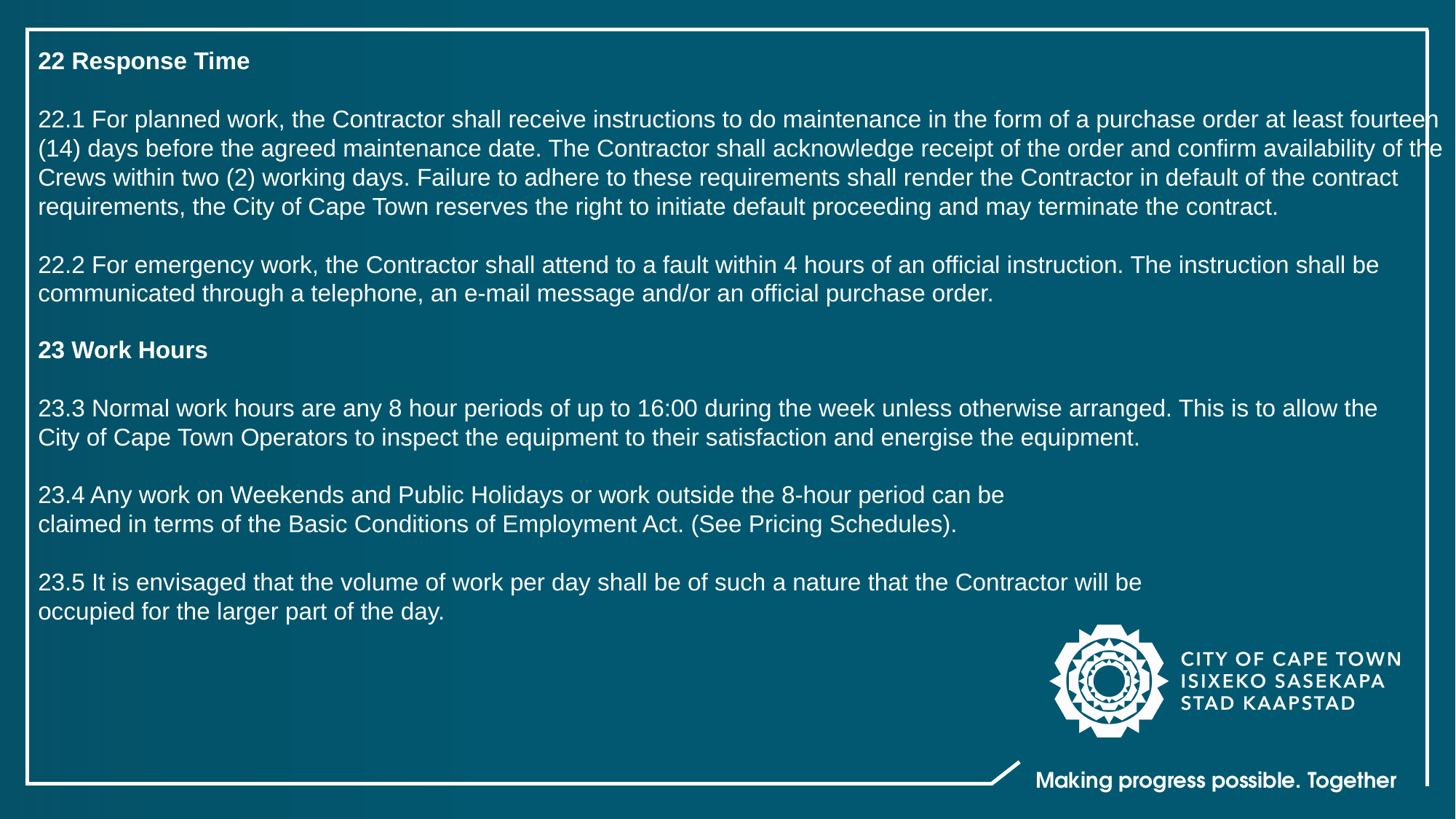

22 Response Time

22.1 For planned work, the Contractor shall receive instructions to do maintenance in the form of a purchase order at least fourteen (14) days before the agreed maintenance date. The Contractor shall acknowledge receipt of the order and confirm availability of the Crews within two (2) working days. Failure to adhere to these requirements shall render the Contractor in default of the contract requirements, the City of Cape Town reserves the right to initiate default proceeding and may terminate the contract.

22.2 For emergency work, the Contractor shall attend to a fault within 4 hours of an official instruction. The instruction shall be communicated through a telephone, an e-mail message and/or an official purchase order.
23 Work Hours

23.3 Normal work hours are any 8 hour periods of up to 16:00 during the week unless otherwise arranged. This is to allow the City of Cape Town Operators to inspect the equipment to their satisfaction and energise the equipment.

23.4 Any work on Weekends and Public Holidays or work outside the 8-hour period can be
claimed in terms of the Basic Conditions of Employment Act. (See Pricing Schedules).

23.5 It is envisaged that the volume of work per day shall be of such a nature that the Contractor will be
occupied for the larger part of the day.